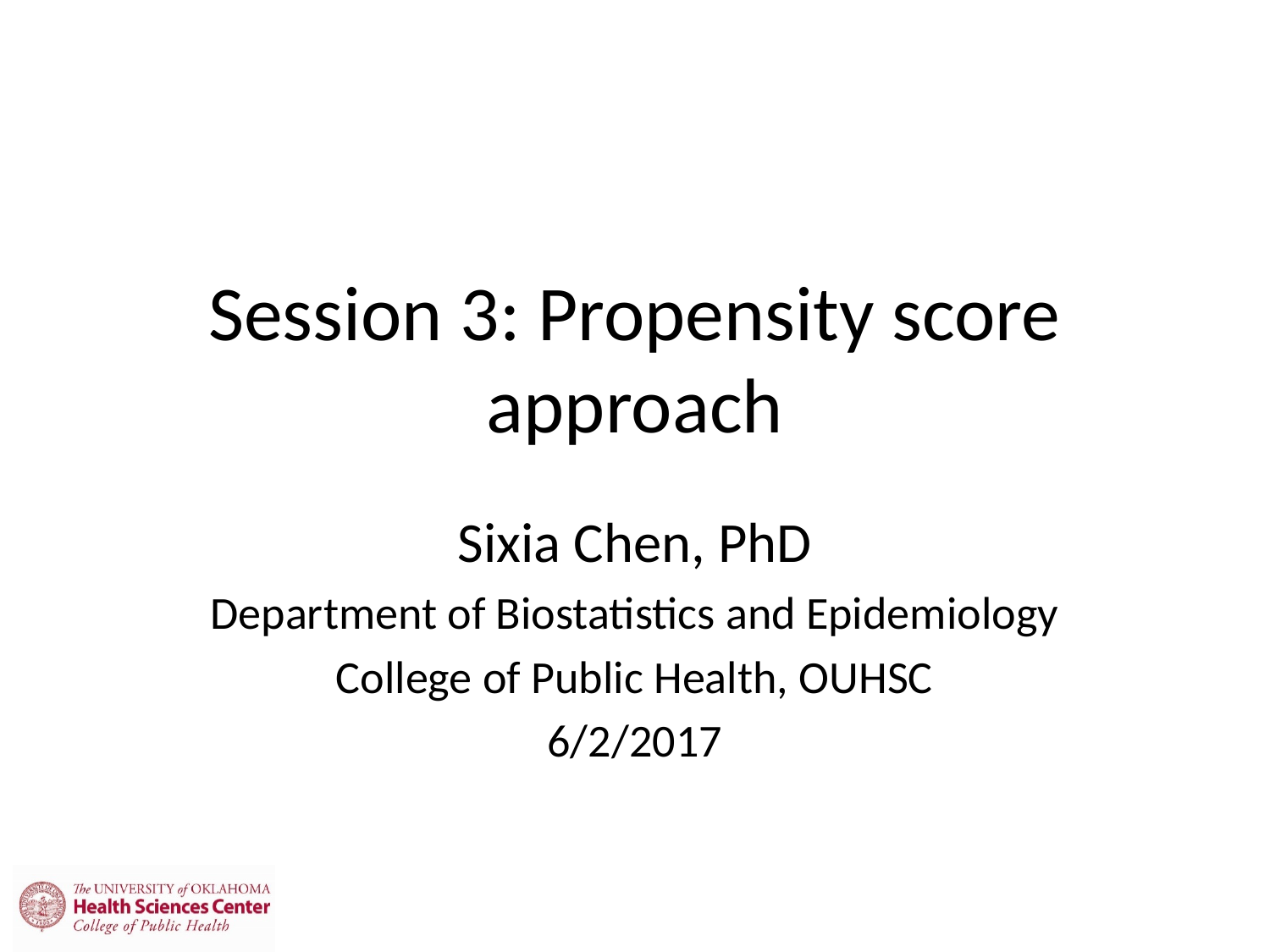

# Session 3: Propensity score approach
Sixia Chen, PhD
Department of Biostatistics and Epidemiology
College of Public Health, OUHSC
6/2/2017